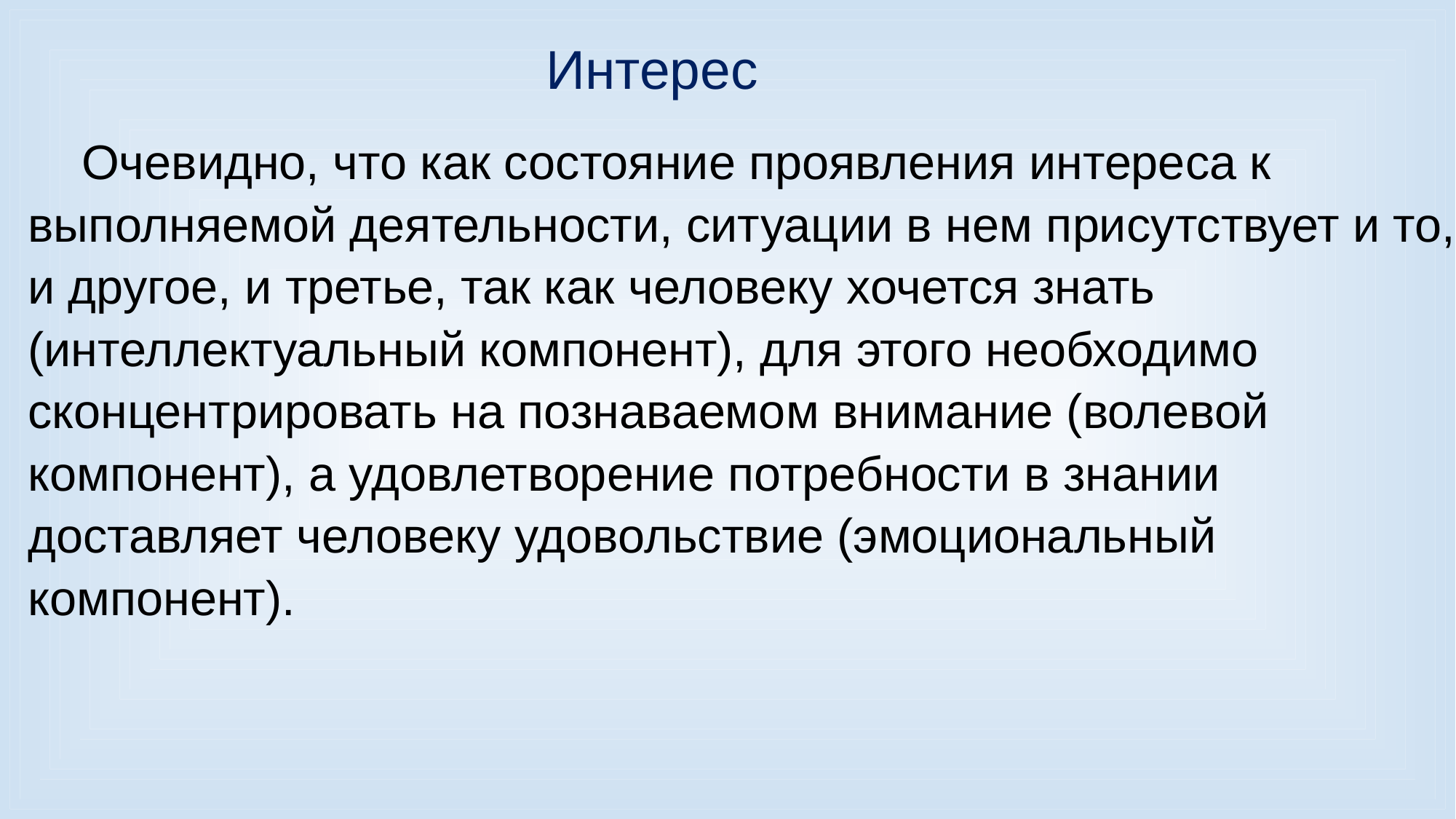

Интерес
Очевидно, что как состояние проявления интереса к выполняемой деятельности, ситуации в нем присутствует и то, и другое, и третье, так как человеку хочется знать (интеллектуальный компонент), для этого необходимо сконцентрировать на познаваемом внимание (волевой компонент), а удовлетворение потребности в знании доставляет человеку удовольствие (эмоциональный компонент).